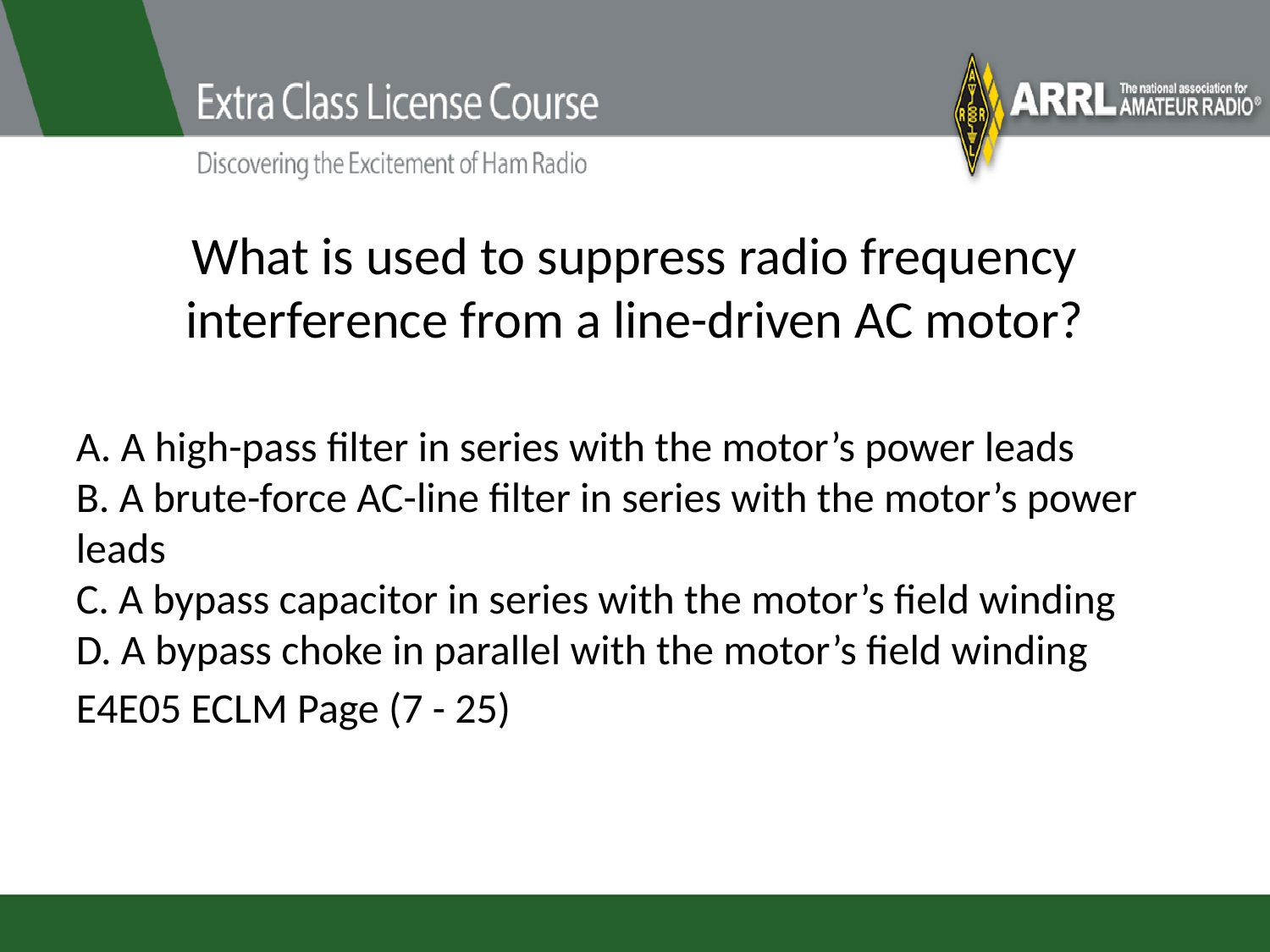

# What is used to suppress radio frequency interference from a line-driven AC motor?
A. A high-pass filter in series with the motor’s power leads
B. A brute-force AC-line filter in series with the motor’s power leads
C. A bypass capacitor in series with the motor’s field winding
D. A bypass choke in parallel with the motor’s field winding
E4E05 ECLM Page (7 - 25)